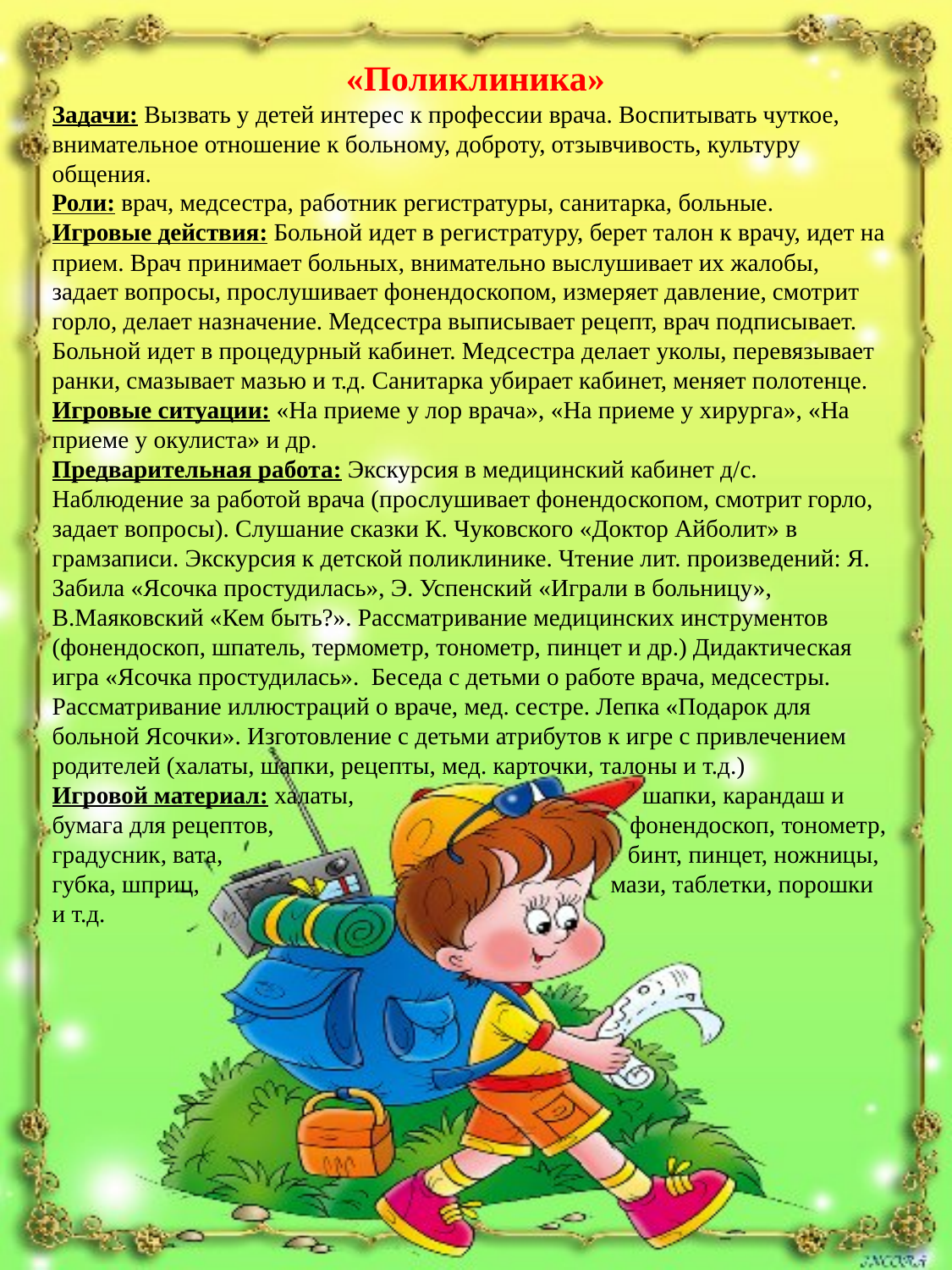

«Поликлиника»
Задачи: Вызвать у детей интерес к профессии врача. Воспитывать чуткое, внимательное отношение к больному, доброту, отзывчивость, культуру общения.
Роли: врач, медсестра, работник регистратуры, санитарка, больные.
Игровые действия: Больной идет в регистратуру, берет талон к врачу, идет на прием. Врач принимает больных, внимательно выслушивает их жалобы, задает вопросы, прослушивает фонендоскопом, измеряет давление, смотрит горло, делает назначение. Медсестра выписывает рецепт, врач подписывает. Больной идет в процедурный кабинет. Медсестра делает уколы, перевязывает ранки, смазывает мазью и т.д. Санитарка убирает кабинет, меняет полотенце.
Игровые ситуации: «На приеме у лор врача», «На приеме у хирурга», «На приеме у окулиста» и др.
Предварительная работа: Экскурсия в медицинский кабинет д/с. Наблюдение за работой врача (прослушивает фонендоскопом, смотрит горло, задает вопросы). Слушание сказки К. Чуковского «Доктор Айболит» в грамзаписи. Экскурсия к детской поликлинике. Чтение лит. произведений: Я. Забила «Ясочка простудилась», Э. Успенский «Играли в больницу», В.Маяковский «Кем быть?». Рассматривание медицинских инструментов (фонендоскоп, шпатель, термометр, тонометр, пинцет и др.) Дидактическая игра «Ясочка простудилась».  Беседа с детьми о работе врача, медсестры. Рассматривание иллюстраций о враче, мед. сестре. Лепка «Подарок для больной Ясочки». Изготовление с детьми атрибутов к игре с привлечением      родителей (халаты, шапки, рецепты, мед. карточки, талоны и т.д.)
Игровой материал: халаты,                                               шапки, карандаш и бумага для рецептов,                                                          фонендоскоп, тонометр, градусник, вата,                                                                  бинт, пинцет, ножницы, губка, шприц,                                                                   мази, таблетки, порошки и т.д.